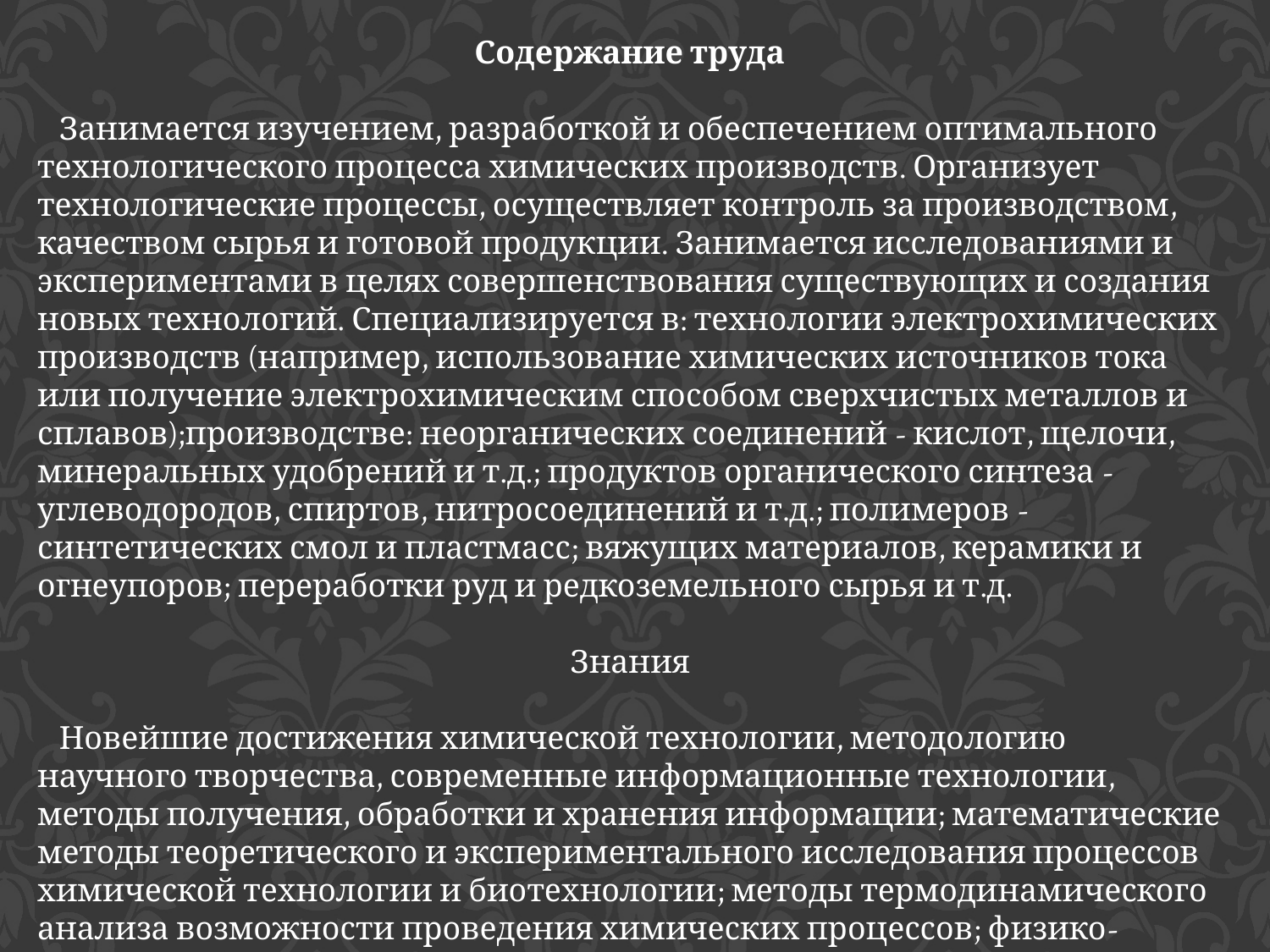

Содержание труда

   Занимается изучением, разработкой и обеспечением оптимального технологического процесса химических производств. Организует технологические процессы, осуществляет контроль за производством, качеством сырья и готовой продукции. Занимается исследованиями и экспериментами в целях совершенствования существующих и создания новых технологий. Специализируется в: технологии электрохимических производств (например, использование химических источников тока или получение электрохимическим способом сверхчистых металлов и сплавов);производстве: неорганических соединений - кислот, щелочи, минеральных удобрений и т.д.; продуктов органического синтеза - углеводородов, спиртов, нитросоединений и т.д.; полимеров - синтетических смол и пластмасс; вяжущих материалов, керамики и огнеупоров; переработки руд и редкоземельного сырья и т.д.

Знания

   Новейшие достижения химической технологии, методологию научного творчества, современные информационные технологии, методы получения, обработки и хранения информации; математические методы теоретического и экспериментального исследования процессов химической технологии и биотехнологии; методы термодинамического анализа возможности проведения химических процессов; физико-химические свойства материалов.